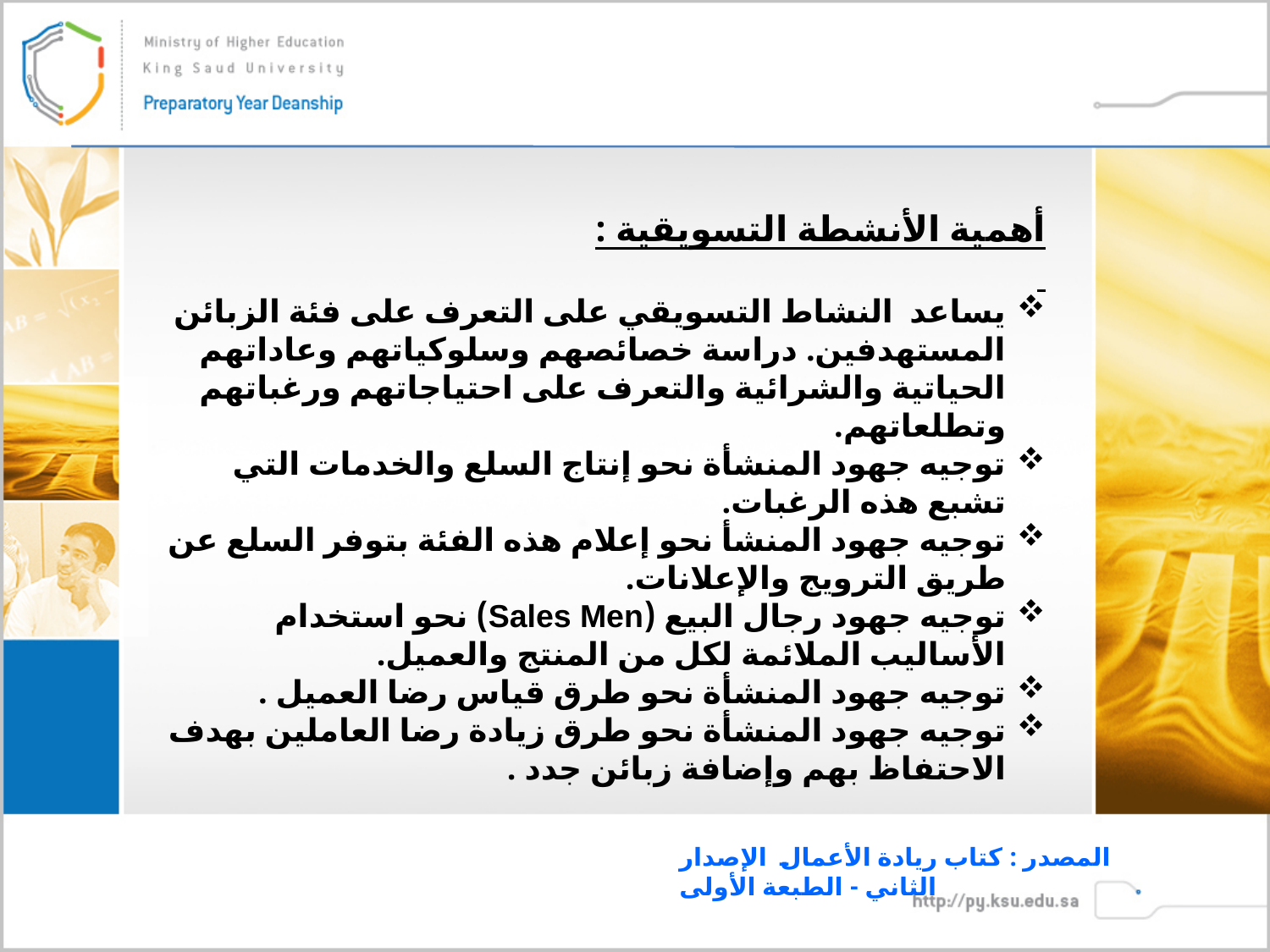

أهمية الأنشطة التسويقية :

يساعد  النشاط التسويقي على التعرف على فئة الزبائن المستهدفين. دراسة خصائصهم وسلوكياتهم وعاداتهم الحياتية والشرائية والتعرف على احتياجاتهم ورغباتهم وتطلعاتهم.
توجيه جهود المنشأة نحو إنتاج السلع والخدمات التي تشبع هذه الرغبات.
توجيه جهود المنشأ نحو إعلام هذه الفئة بتوفر السلع عن طريق الترويج والإعلانات.
توجيه جهود رجال البيع (Sales Men) نحو استخدام الأساليب الملائمة لكل من المنتج والعميل.
توجيه جهود المنشأة نحو طرق قياس رضا العميل .
توجيه جهود المنشأة نحو طرق زيادة رضا العاملين بهدف الاحتفاظ بهم وإضافة زبائن جدد .
المصدر : كتاب ريادة الأعمال  الإصدار الثاني - الطبعة الأولى